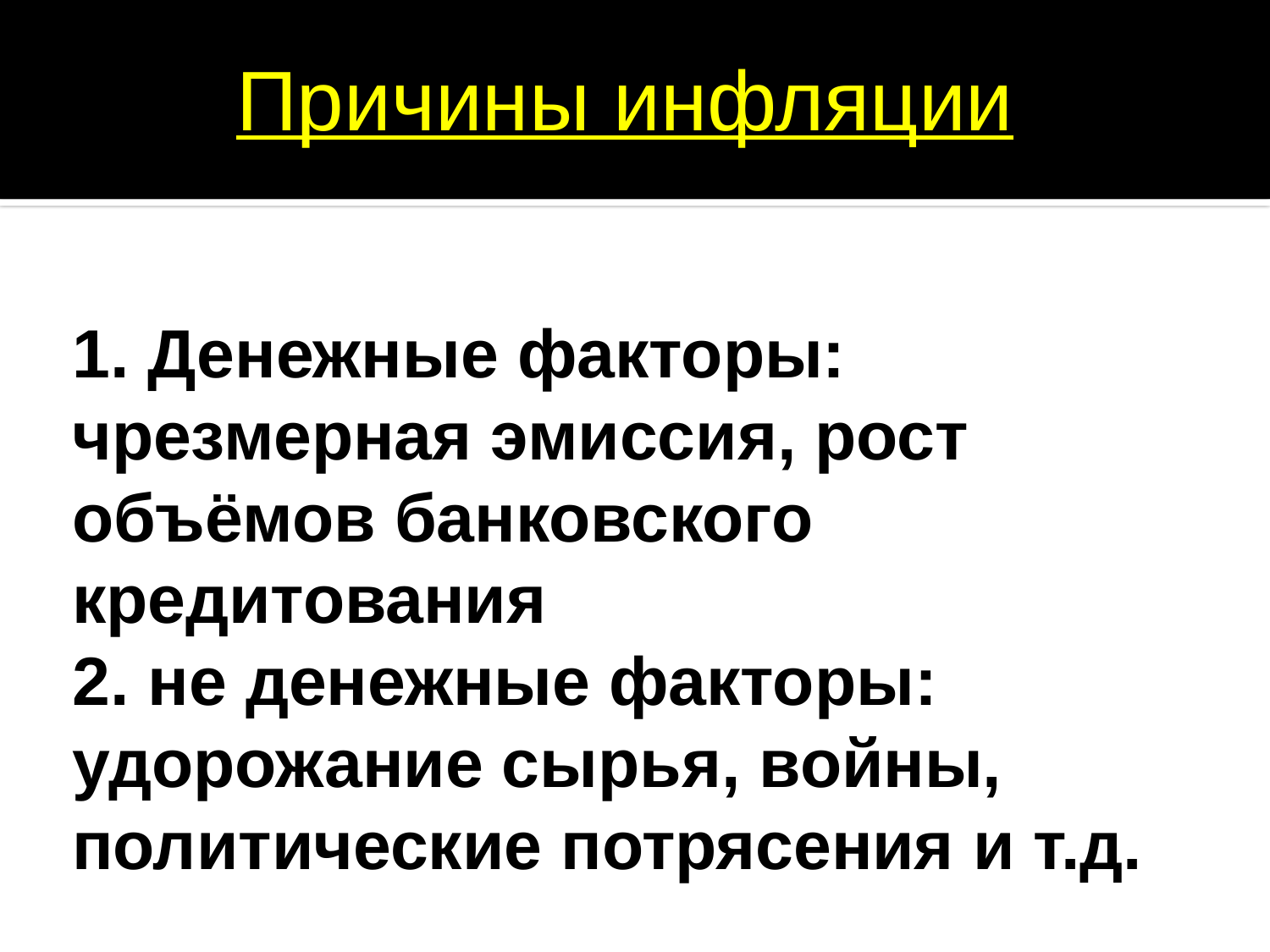

Причины инфляции
# 1. Денежные факторы: чрезмерная эмиссия, рост объёмов банковского кредитования 2. не денежные факторы: удорожание сырья, войны, политические потрясения и т.д.